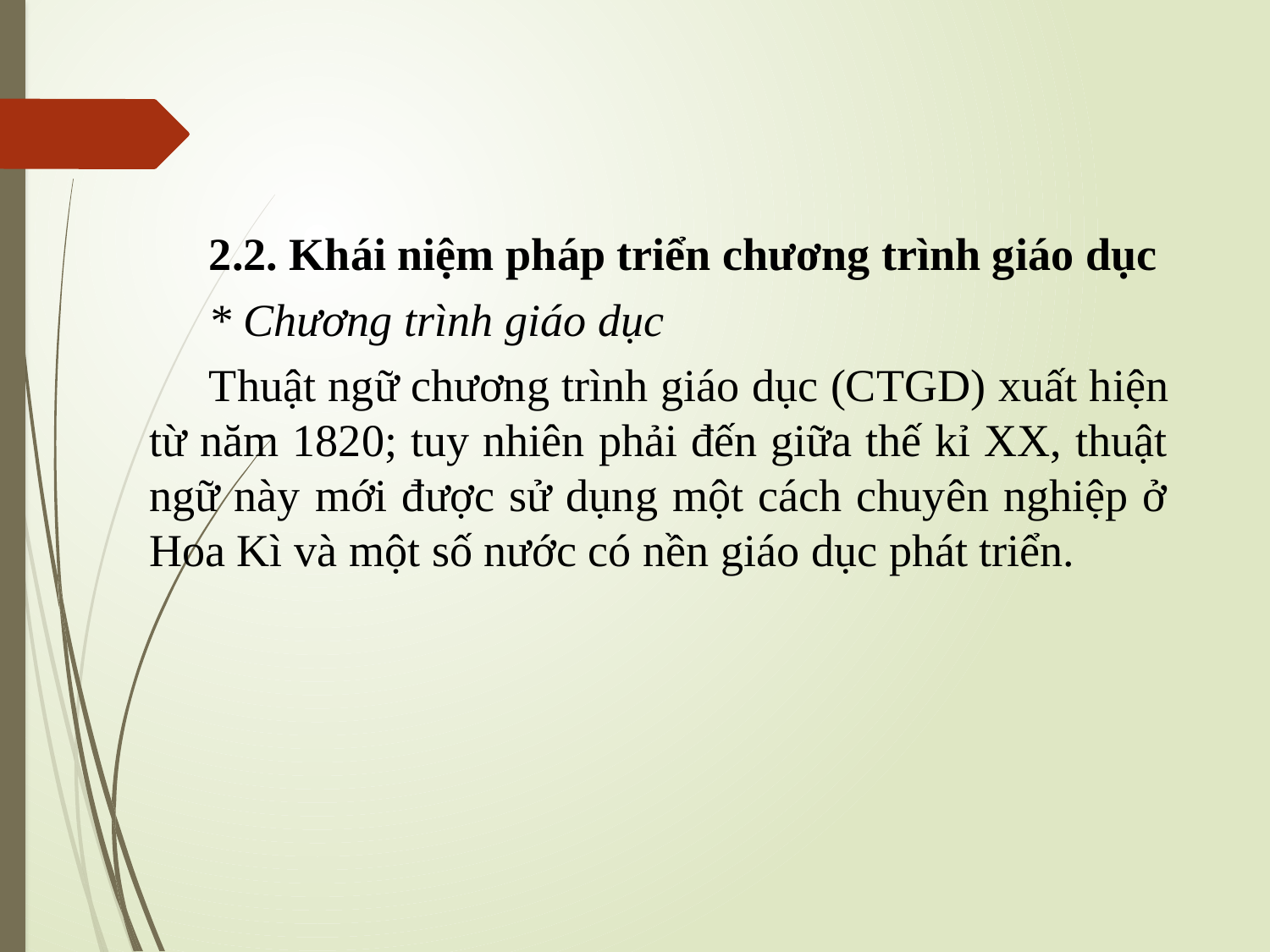

2.2. Khái niệm pháp triển chương trình giáo dục
* Chương trình giáo dục
Thuật ngữ chương trình giáo dục (CTGD) xuất hiện từ năm 1820; tuy nhiên phải đến giữa thế kỉ XX, thuật ngữ này mới được sử dụng một cách chuyên nghiệp ở Hoa Kì và một số nước có nền giáo dục phát triển.